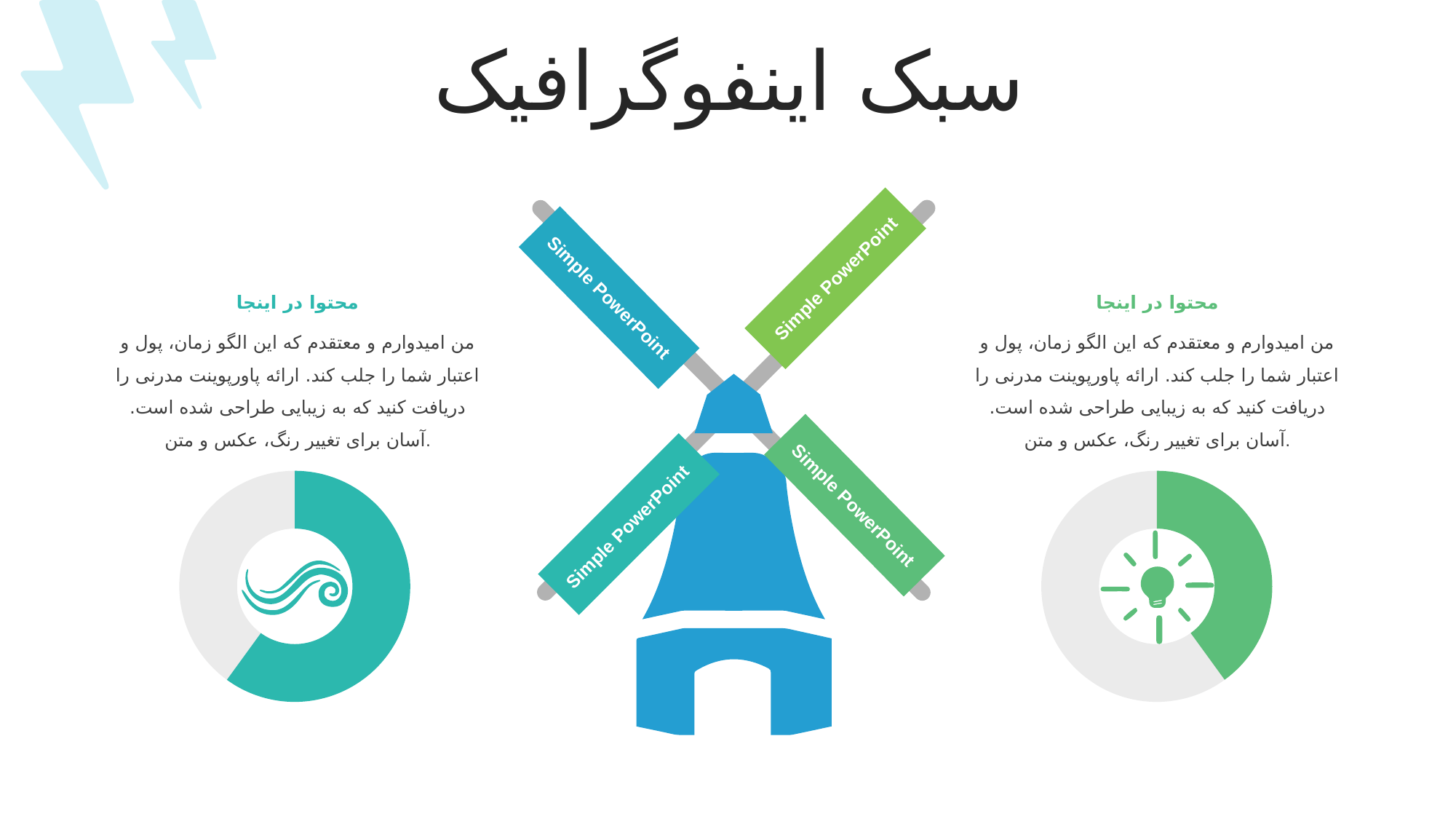

سبک اینفوگرافیک

Simple PowerPoint
Simple PowerPoint
محتوا در اینجا
من امیدوارم و معتقدم که این الگو زمان، پول و اعتبار شما را جلب کند. ارائه پاورپوینت مدرنی را دریافت کنید که به زیبایی طراحی شده است. آسان برای تغییر رنگ، عکس و متن.
محتوا در اینجا
من امیدوارم و معتقدم که این الگو زمان، پول و اعتبار شما را جلب کند. ارائه پاورپوینت مدرنی را دریافت کنید که به زیبایی طراحی شده است. آسان برای تغییر رنگ، عکس و متن.

### Chart

| Category |  |
|---|---|

### Chart

| Category |  |
|---|---|
Simple PowerPoint
Simple PowerPoint